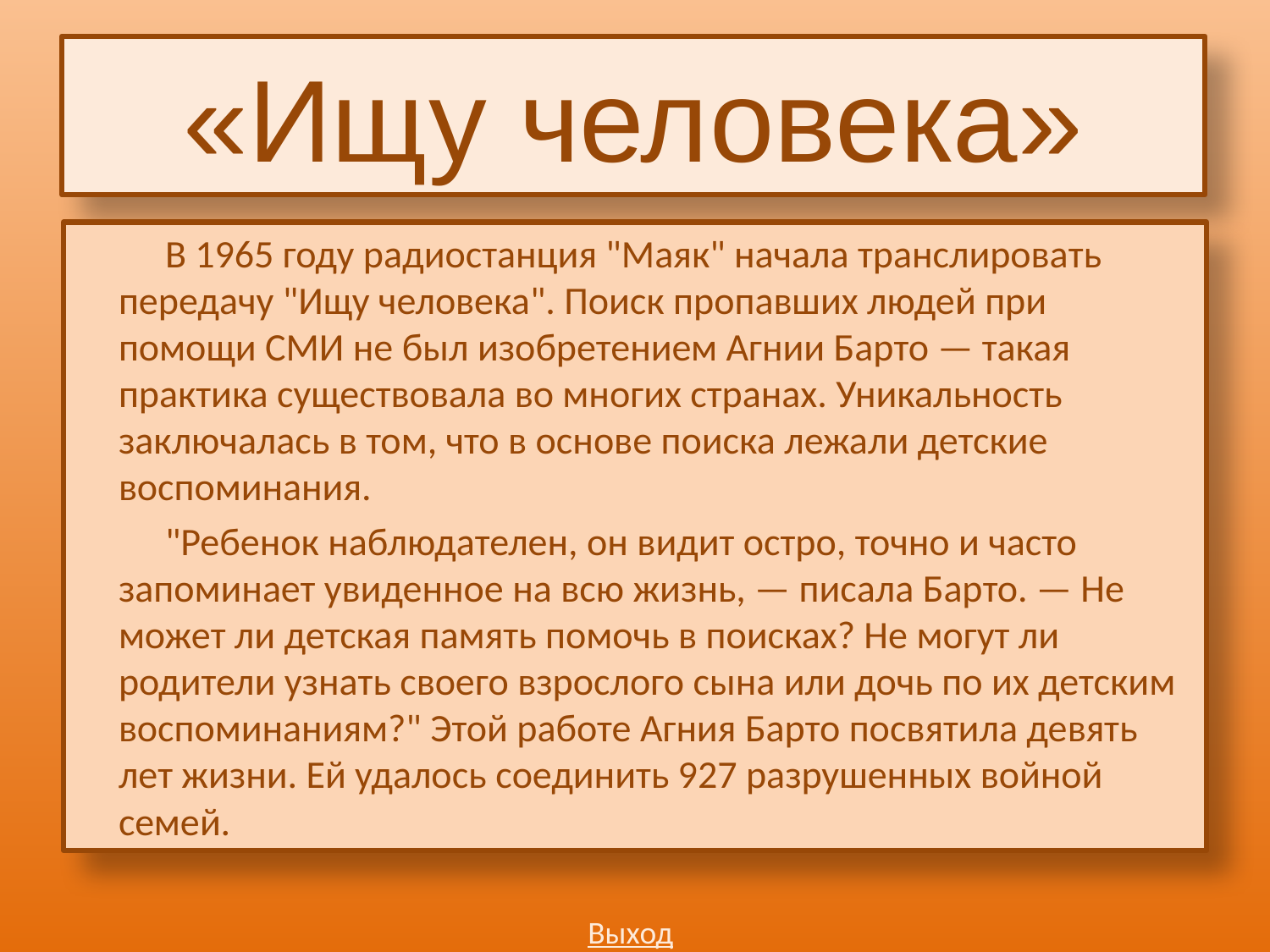

# «Ищу человека»

          В 1965 году радиостанция "Маяк" начала транслировать передачу "Ищу человека". Поиск пропавших людей при помощи СМИ не был изобретением Агнии Барто — такая практика существовала во многих странах. Уникальность заключалась в том, что в основе поиска лежали детские воспоминания.
          "Ребенок наблюдателен, он видит остро, точно и часто запоминает увиденное на всю жизнь, — писала Барто. — Не может ли детская память помочь в поисках? Не могут ли родители узнать своего взрослого сына или дочь по их детским воспоминаниям?" Этой работе Агния Барто посвятила девять лет жизни. Ей удалось соединить 927 разрушенных войной семей.

Выход